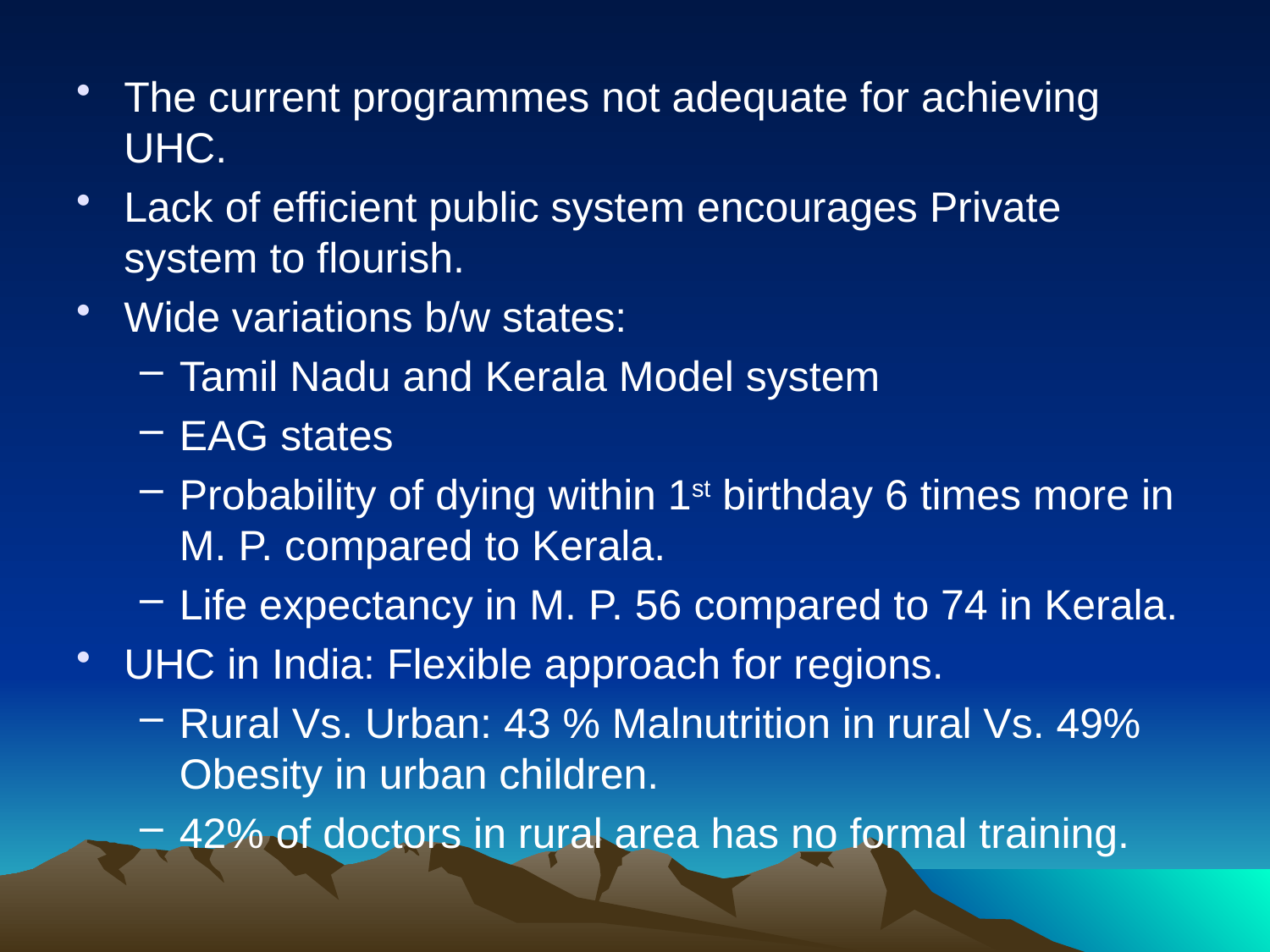

The current programmes not adequate for achieving UHC.
Lack of efficient public system encourages Private system to flourish.
Wide variations b/w states:
Tamil Nadu and Kerala Model system
EAG states
Probability of dying within 1st birthday 6 times more in M. P. compared to Kerala.
Life expectancy in M. P. 56 compared to 74 in Kerala.
UHC in India: Flexible approach for regions.
Rural Vs. Urban: 43 % Malnutrition in rural Vs. 49% Obesity in urban children.
42% of doctors in rural area has no formal training.